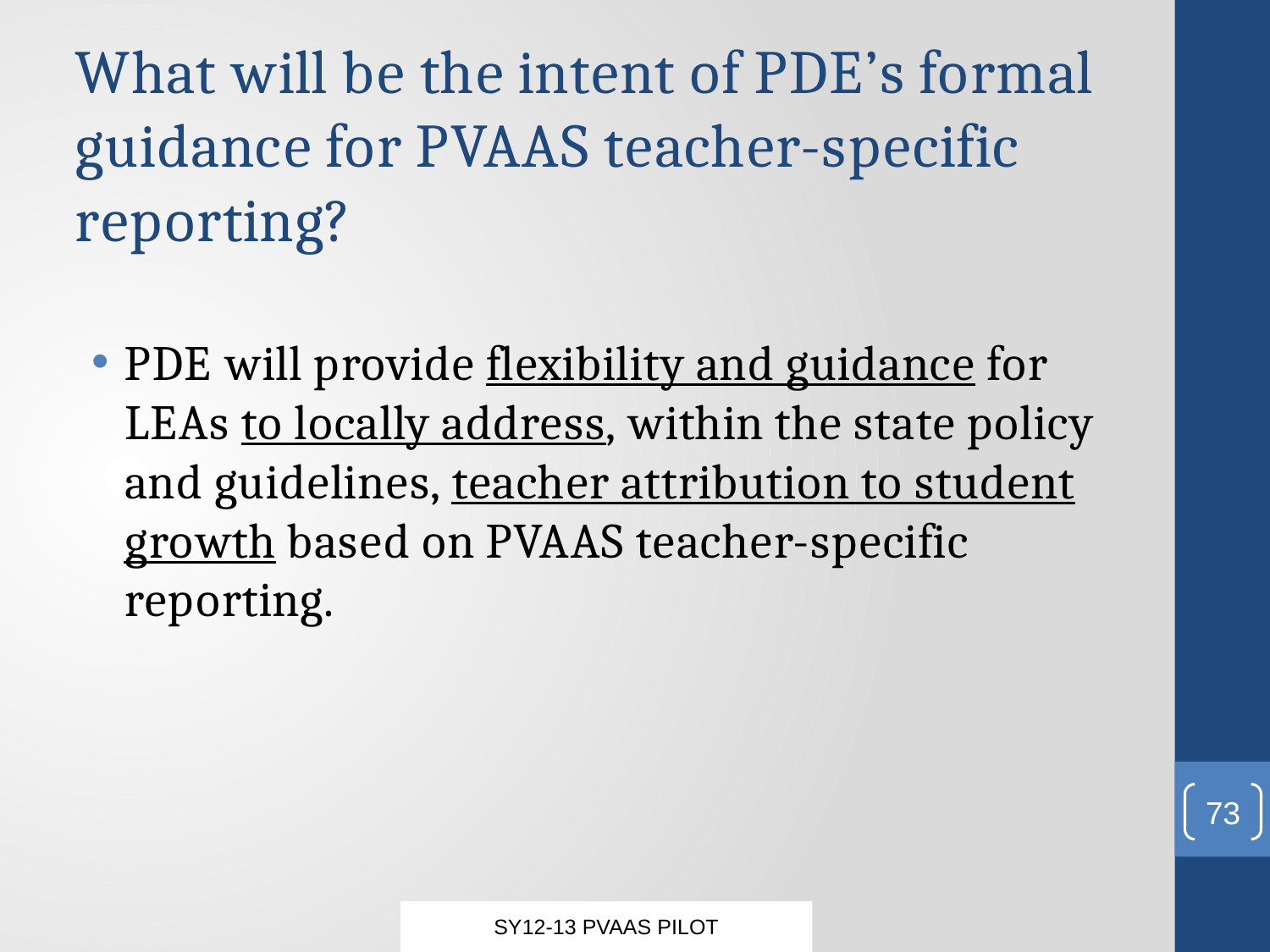

# What will be the intent of PDE’s formal guidance for PVAAS teacher-specific reporting?
PDE will provide flexibility and guidance for LEAs to locally address, within the state policy and guidelines, teacher attribution to student growth based on PVAAS teacher-specific reporting.

73
SY12-13 PVAAS PILOT